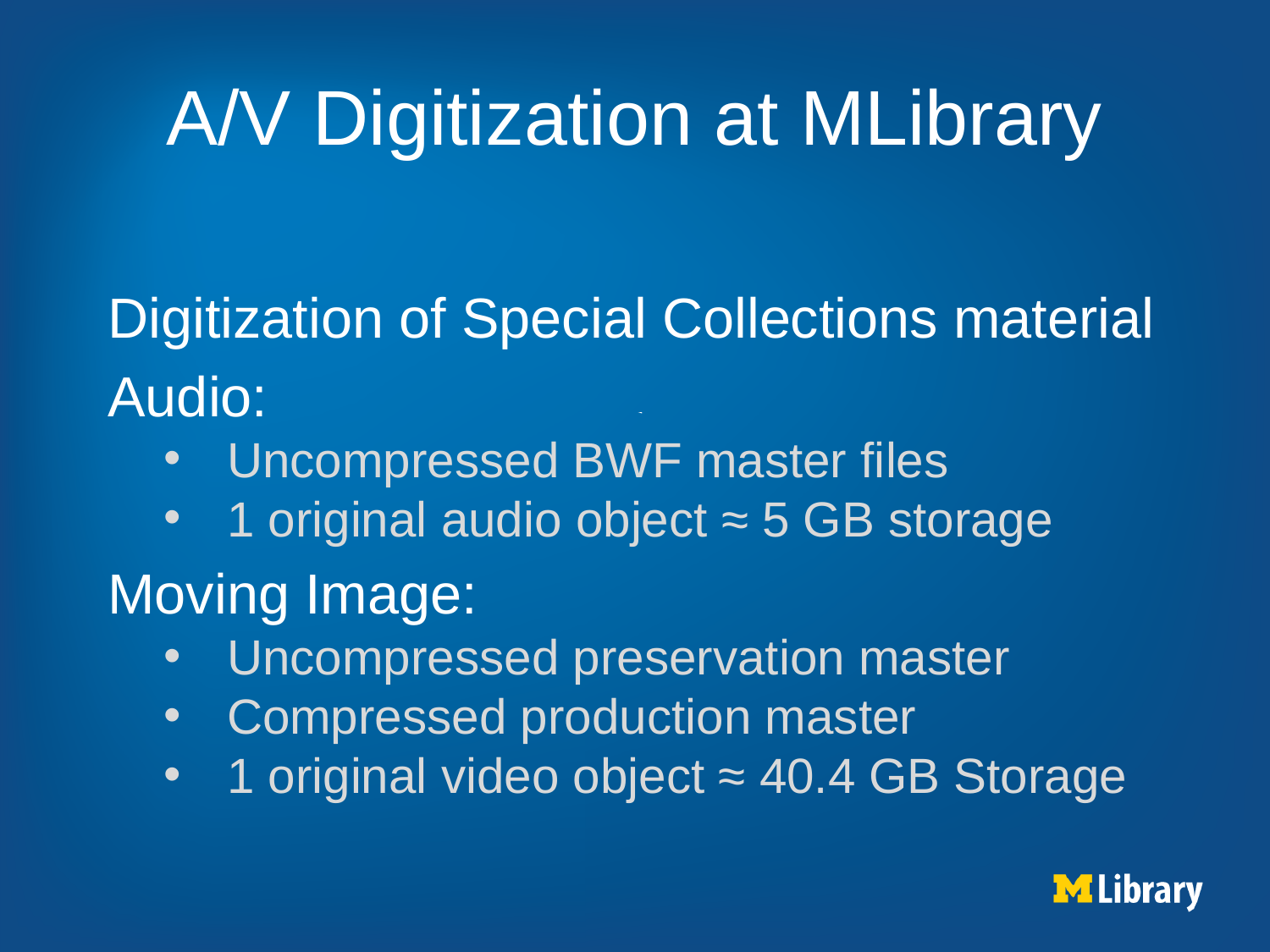

# A/V Digitization at MLibrary
Digitization of Special Collections material
Audio:
Uncompressed BWF master files
1 original audio object ≈ 5 GB storage
Moving Image:
Uncompressed preservation master
Compressed production master
1 original video object ≈ 40.4 GB Storage